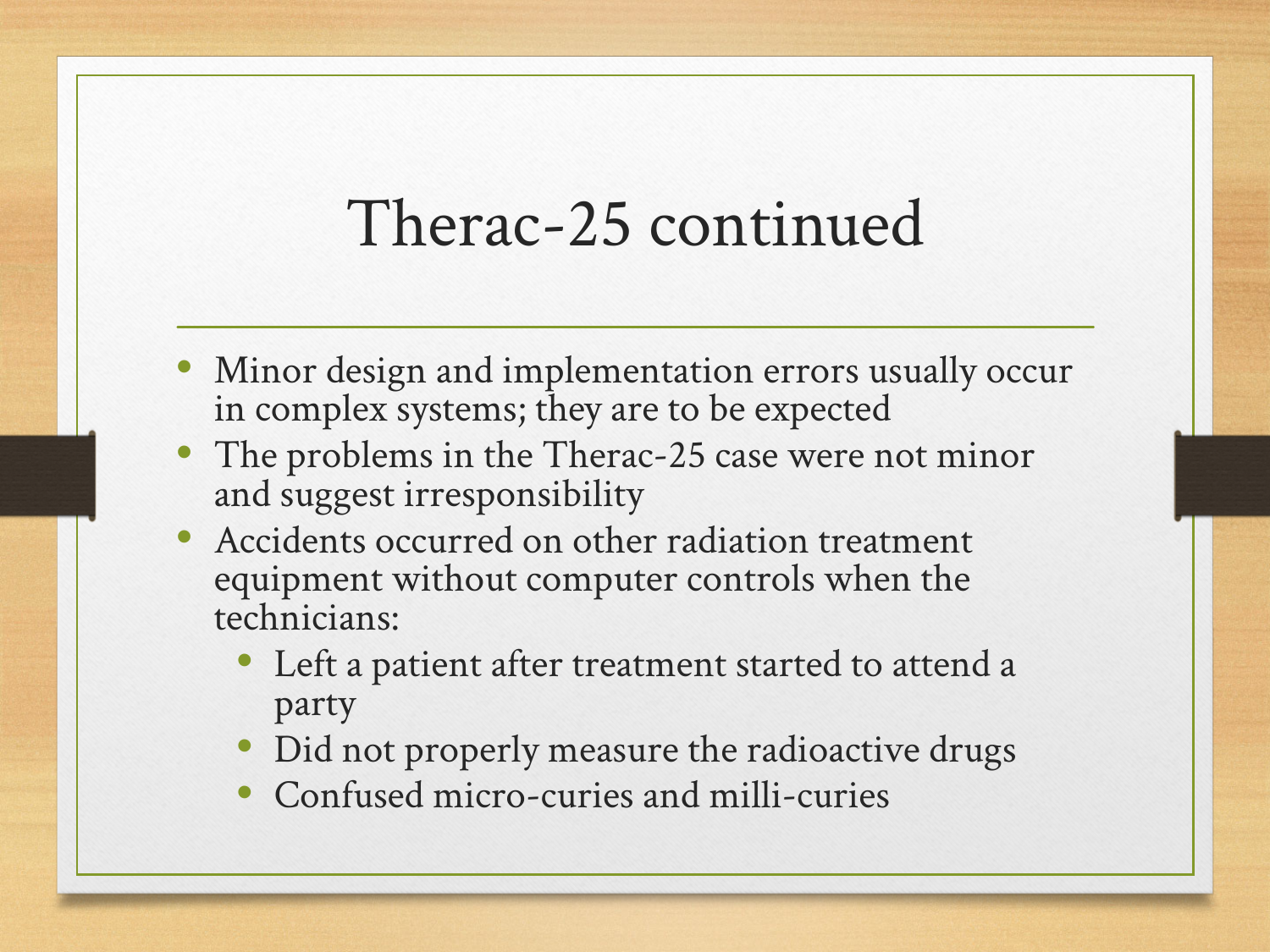

# Therac-25 continued
Minor design and implementation errors usually occur in complex systems; they are to be expected
The problems in the Therac-25 case were not minor and suggest irresponsibility
Accidents occurred on other radiation treatment equipment without computer controls when the technicians:
Left a patient after treatment started to attend a party
Did not properly measure the radioactive drugs
Confused micro-curies and milli-curies